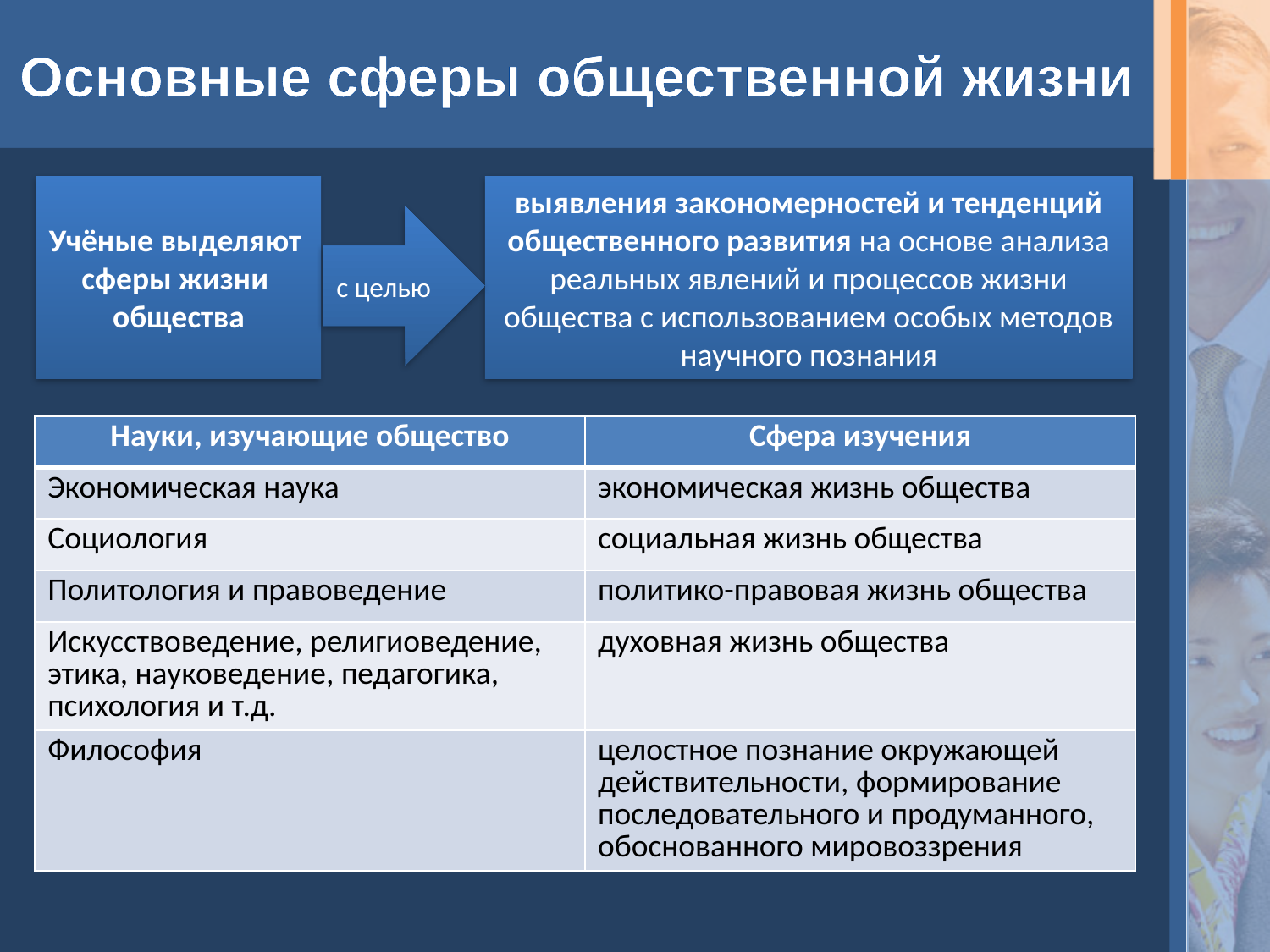

# Основные сферы общественной жизни

Учёные выделяют
сферы жизни
общества

выявления закономерностей и тенденций общественного развития на основе анализа реальных явлений и процессов жизни общества с использованием особых методов научного познания
с целью
| Науки, изучающие общество | Сфера изучения |
| --- | --- |
| Экономическая наука | экономическая жизнь общества |
| Социология | социальная жизнь общества |
| Политология и правоведение | политико-правовая жизнь общества |
| Искусствоведение, религиоведение, этика, науковедение, педагогика, психология и т.д. | духовная жизнь общества |
| Философия | целостное познание окружающей действительности, формирование последовательного и продуманного, обоснованного мировоззрения |